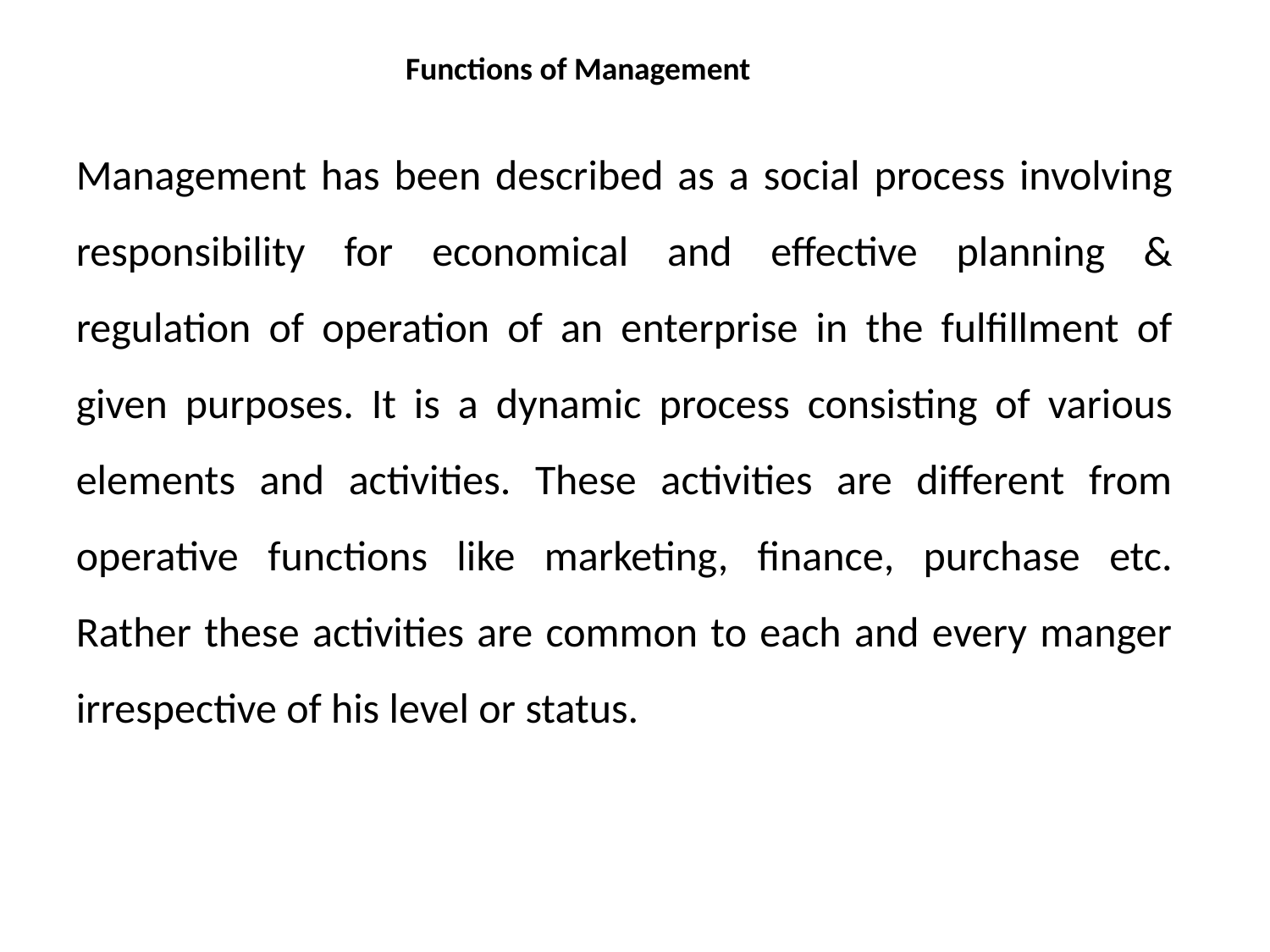

Functions of Management
Management has been described as a social process involving responsibility for economical and effective planning & regulation of operation of an enterprise in the fulfillment of given purposes. It is a dynamic process consisting of various elements and activities. These activities are different from operative functions like marketing, finance, purchase etc. Rather these activities are common to each and every manger irrespective of his level or status.